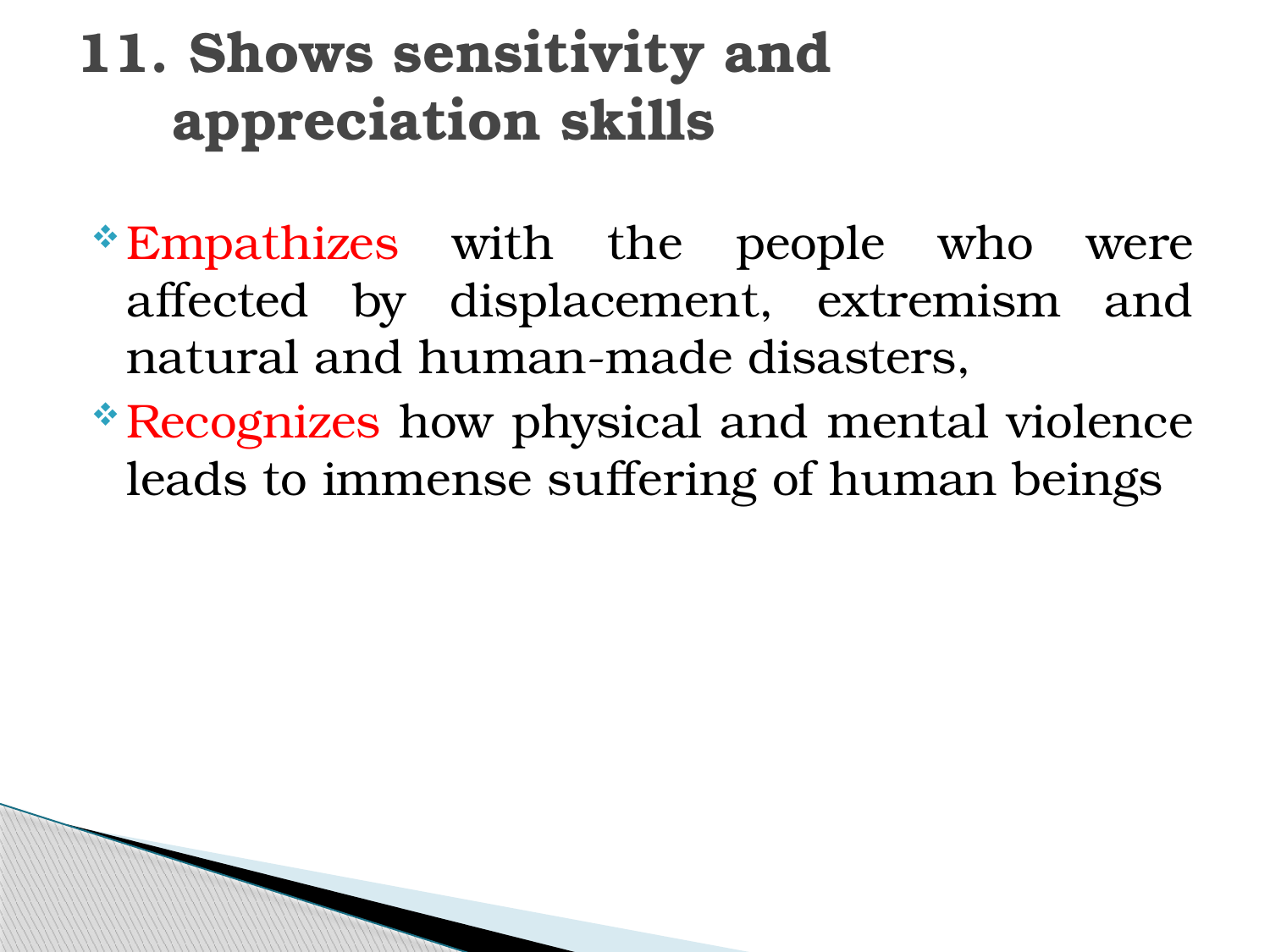

# 11. Shows sensitivity and appreciation skills
Empathizes with the people who were affected by displacement, extremism and natural and human-made disasters,
Recognizes how physical and mental violence leads to immense suffering of human beings